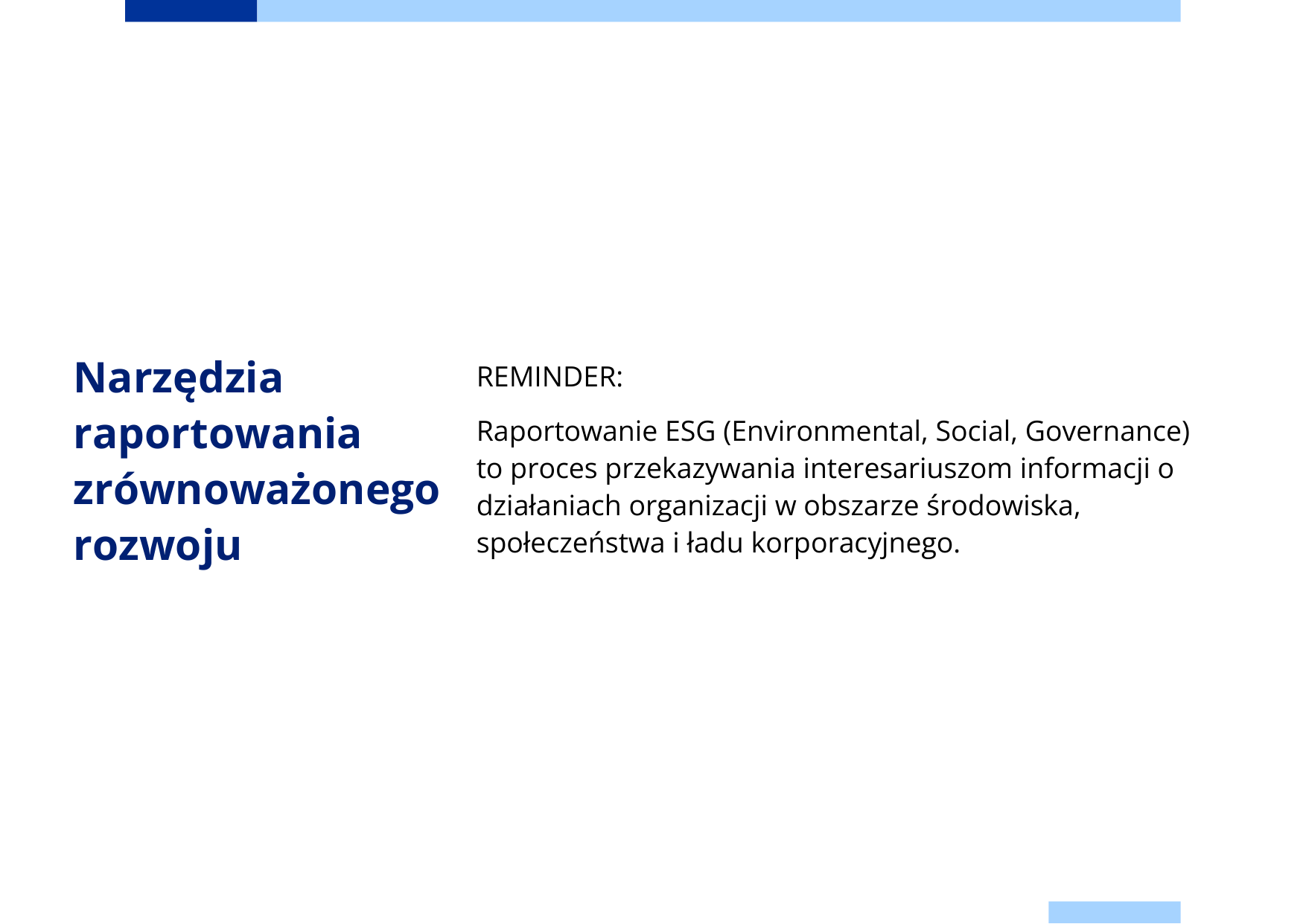

REMINDER:
Raportowanie ESG (Environmental, Social, Governance) to proces przekazywania interesariuszom informacji o działaniach organizacji w obszarze środowiska, społeczeństwa i ładu korporacyjnego.
# Narzędzia raportowania zrównoważonego rozwoju